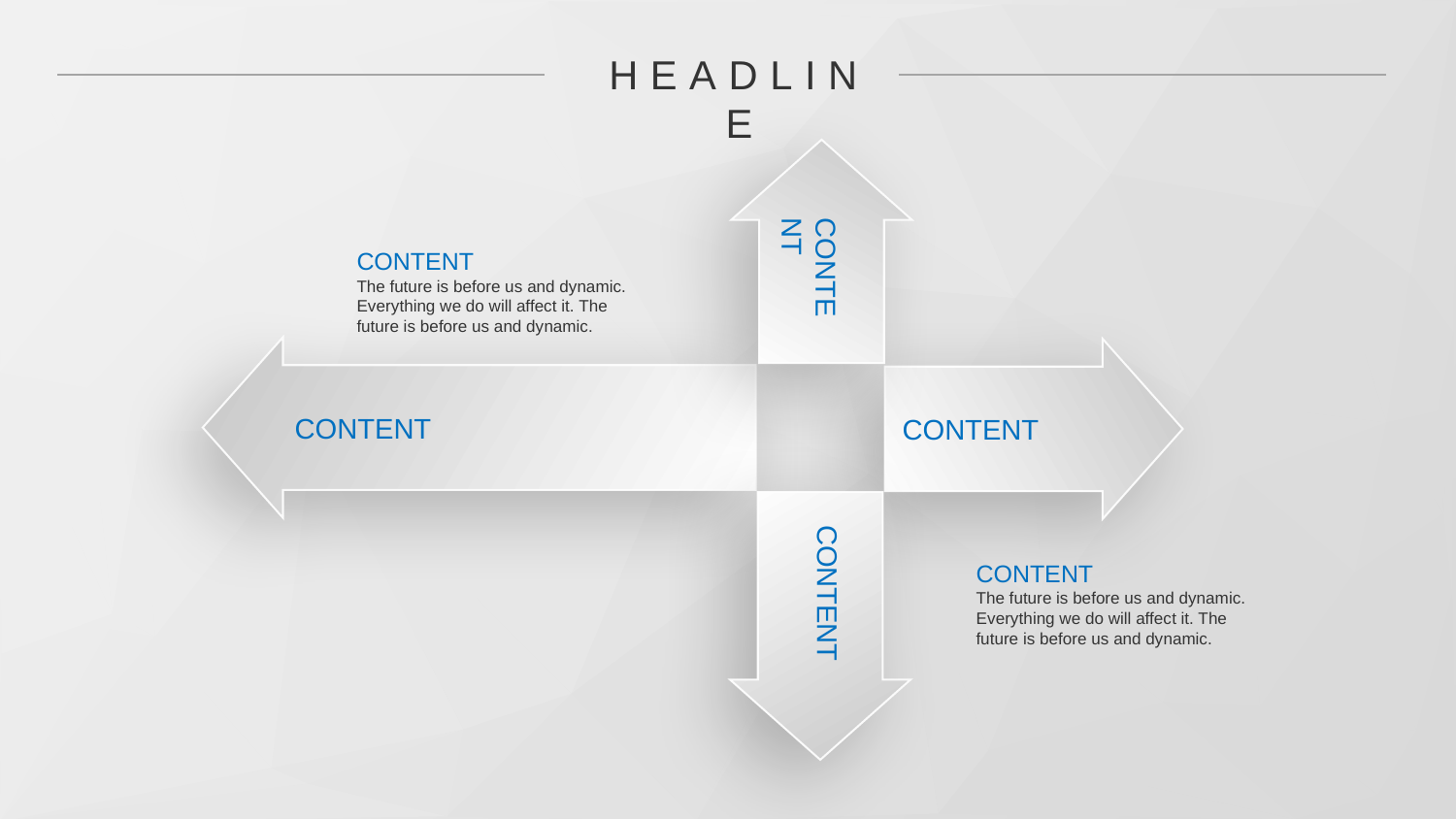

HEADLINE

CONTENT
CONTENT
The future is before us and dynamic. Everything we do will affect it. The future is before us and dynamic.

CONTENT
CONTENT
CONTENT

CONTENT
The future is before us and dynamic. Everything we do will affect it. The future is before us and dynamic.